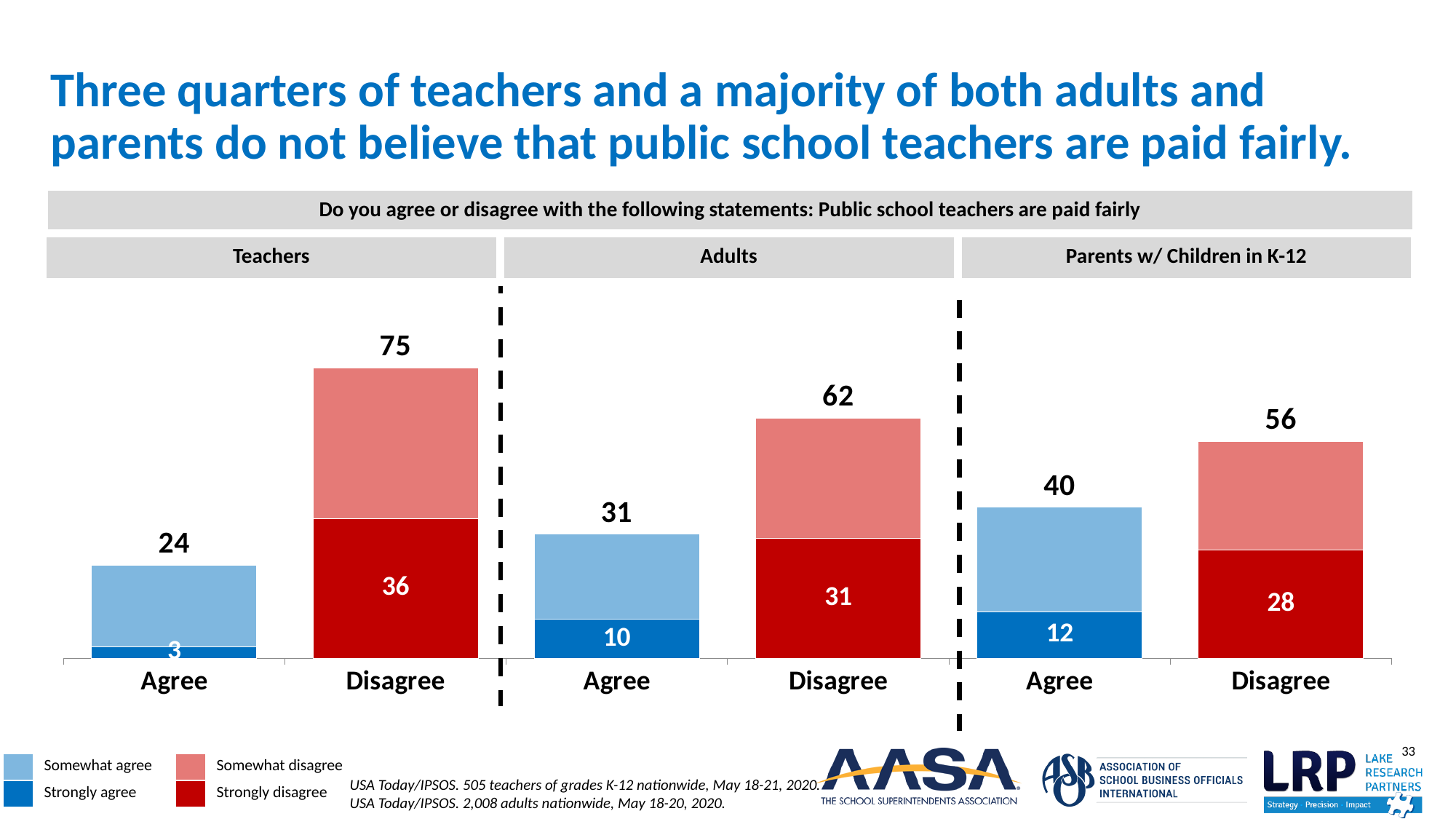

# Three quarters of teachers and a majority of both adults and parents do not believe that public school teachers are paid fairly.
| Do you agree or disagree with the following statements: Public school teachers are paid fairly |
| --- |
| Teachers | Adults | Parents w/ Children in K-12 |
| --- | --- | --- |

### Chart

| Category | Strong | Not Strong | TOTAL AUTOSUM |
|---|---|---|---|
| Agree | 3.0 | 21.0 | 24.0 |
| Disagree | 36.0 | 39.0 | 75.0 |
| Agree | 10.0 | 22.0 | 31.0 |
| Disagree | 31.0 | 31.0 | 62.0 |
| Agree | 12.0 | 27.0 | 40.0 |
| Disagree | 28.0 | 28.0 | 56.0 |
|  | Somewhat agree |  | Somewhat disagree |
| --- | --- | --- | --- |
|  | Strongly agree |  | Strongly disagree |
USA Today/IPSOS. 505 teachers of grades K-12 nationwide, May 18-21, 2020.
USA Today/IPSOS. 2,008 adults nationwide, May 18-20, 2020.